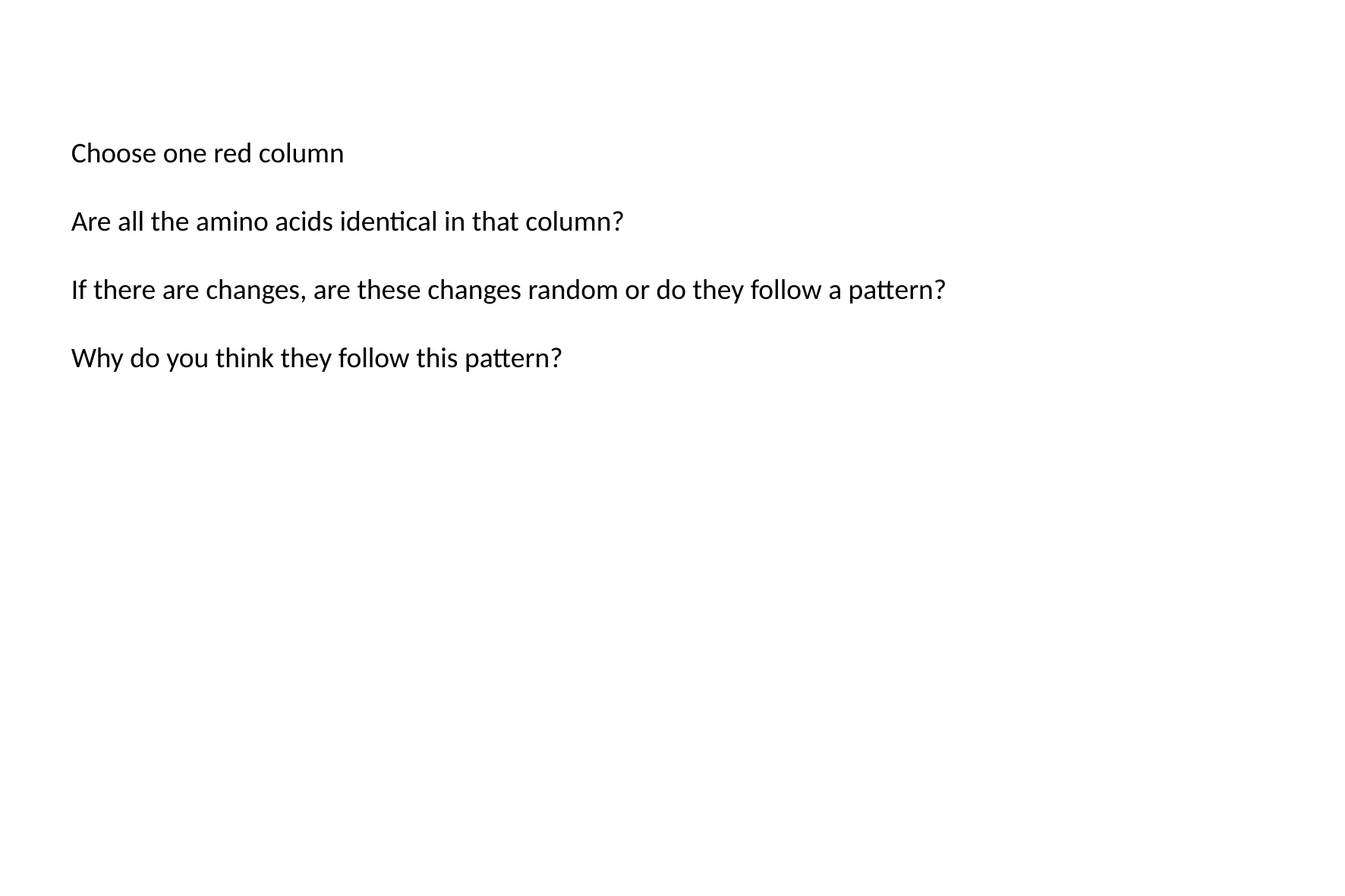

Choose one red column

Are all the amino acids identical in that column?

If there are changes, are these changes random or do they follow a pattern?

Why do you think they follow this pattern?